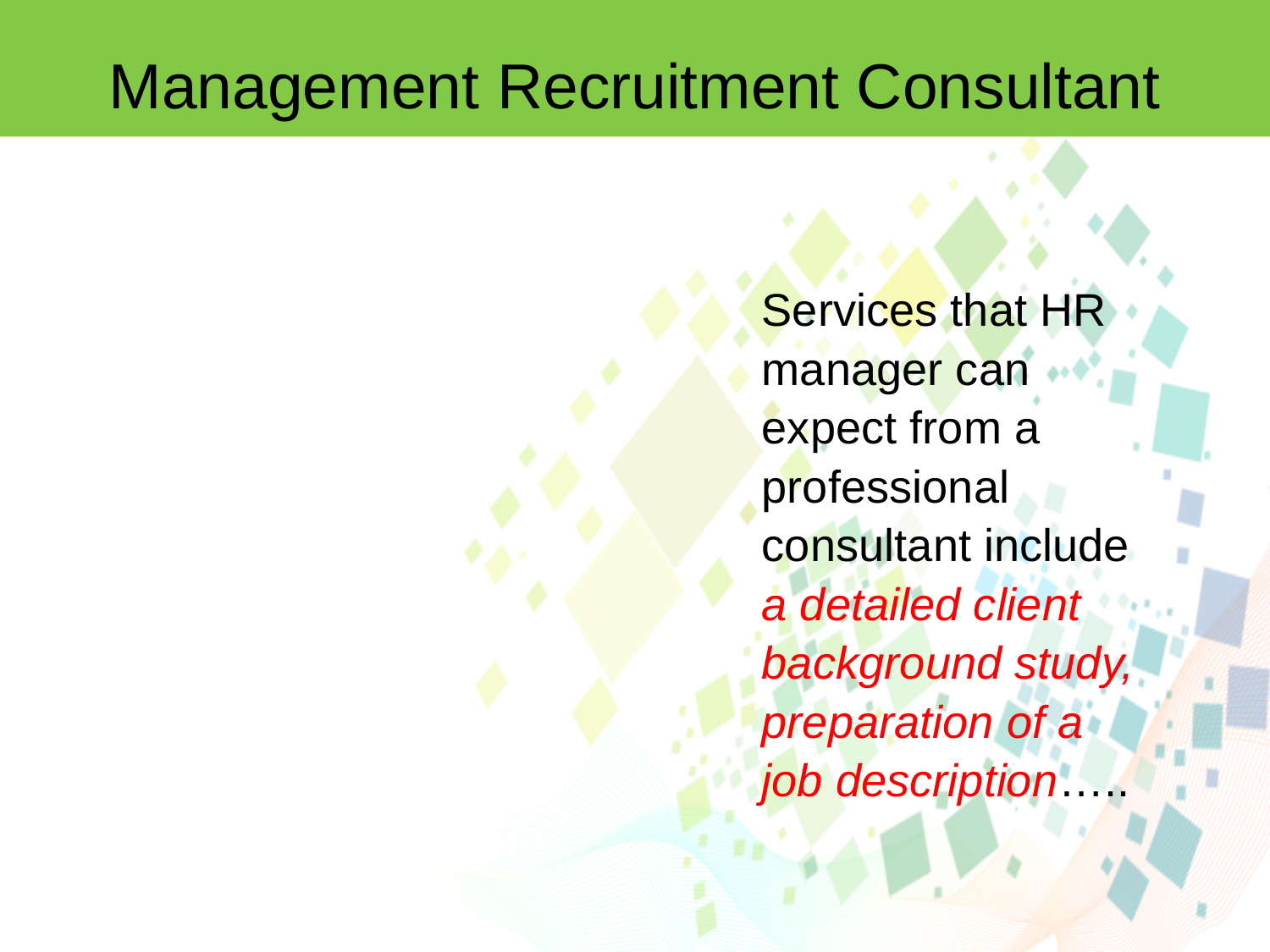

Management Recruitment Consultant
Services that HR manager can expect from a professional consultant include a detailed client background study, preparation of a job description…..